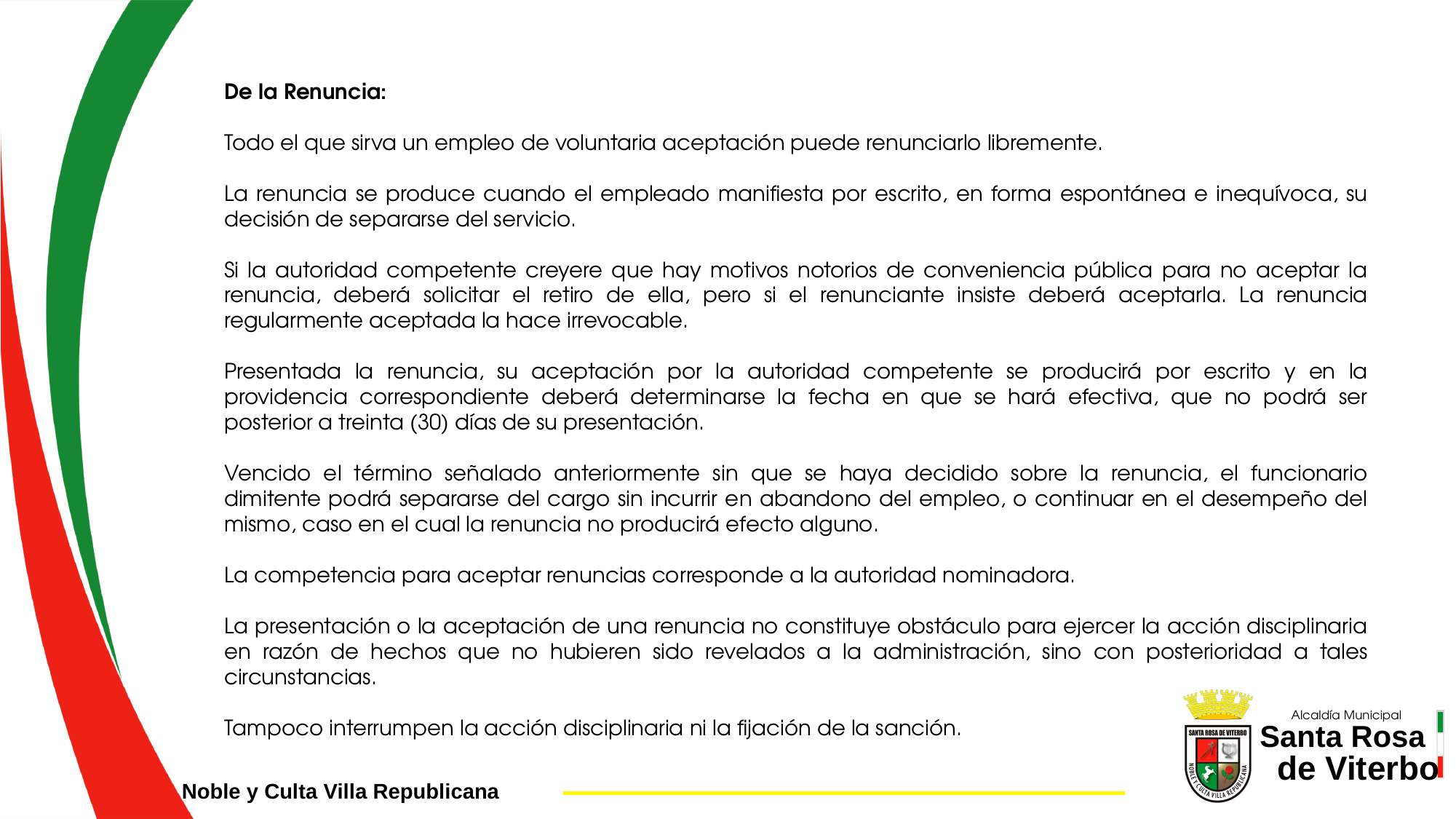

De la Renuncia:

Todo el que sirva un empleo de voluntaria aceptación puede renunciarlo libremente.

La renuncia se produce cuando el empleado manifiesta por escrito, en forma espontánea e inequívoca, su decisión de separarse del servicio.

Si la autoridad competente creyere que hay motivos notorios de conveniencia pública para no aceptar la renuncia, deberá solicitar el retiro de ella, pero si el renunciante insiste deberá aceptarla. La renuncia regularmente aceptada la hace irrevocable.

Presentada la renuncia, su aceptación por la autoridad competente se producirá por escrito y en la providencia correspondiente deberá determinarse la fecha en que se hará efectiva, que no podrá ser posterior a treinta (30) días de su presentación.

Vencido el término señalado anteriormente sin que se haya decidido sobre la renuncia, el funcionario dimitente podrá separarse del cargo sin incurrir en abandono del empleo, o continuar en el desempeño del mismo, caso en el cual la renuncia no producirá efecto alguno.

La competencia para aceptar renuncias corresponde a la autoridad nominadora.

La presentación o la aceptación de una renuncia no constituye obstáculo para ejercer la acción disciplinaria en razón de hechos que no hubieren sido revelados a la administración, sino con posterioridad a tales circunstancias.

Tampoco interrumpen la acción disciplinaria ni la fijación de la sanción.